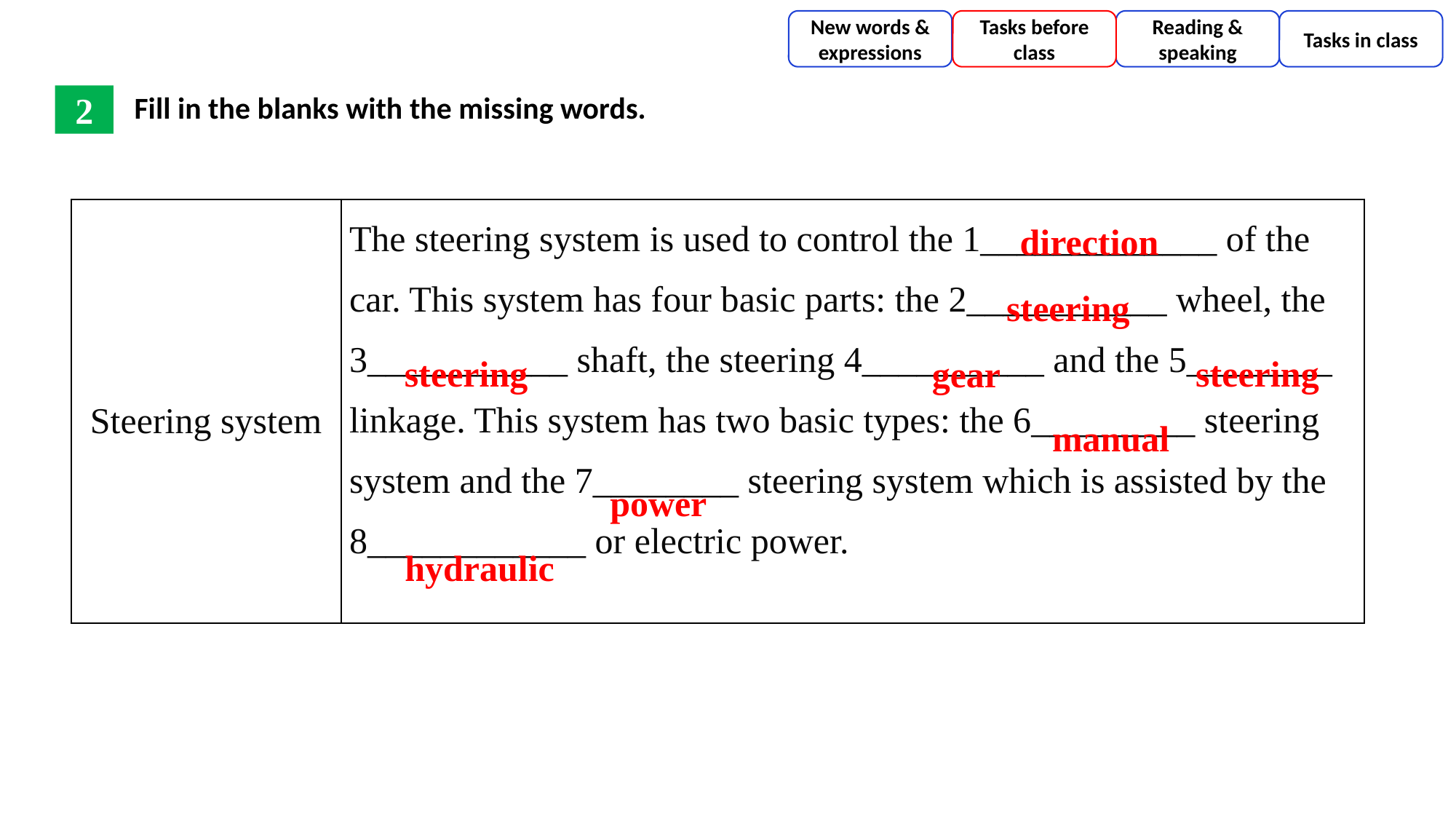

New words & expressions
Tasks before class
Reading & speaking
Tasks in class
Fill in the blanks with the missing words.

2
| Steering system | The steering system is used to control the 1\_\_\_\_\_\_\_\_\_\_\_\_\_ of the car. This system has four basic parts: the 2\_\_\_\_\_\_\_\_\_\_\_ wheel, the 3\_\_\_\_\_\_\_\_\_\_\_ shaft, the steering 4\_\_\_\_\_\_\_\_\_\_ and the 5\_\_\_\_\_\_\_\_ linkage. This system has two basic types: the 6\_\_\_\_\_\_\_\_\_ steering system and the 7\_\_\_\_\_\_\_\_ steering system which is assisted by the 8\_\_\_\_\_\_\_\_\_\_\_\_ or electric power. |
| --- | --- |
direction
 steering
 steering
steering
gear
manual
power
hydraulic